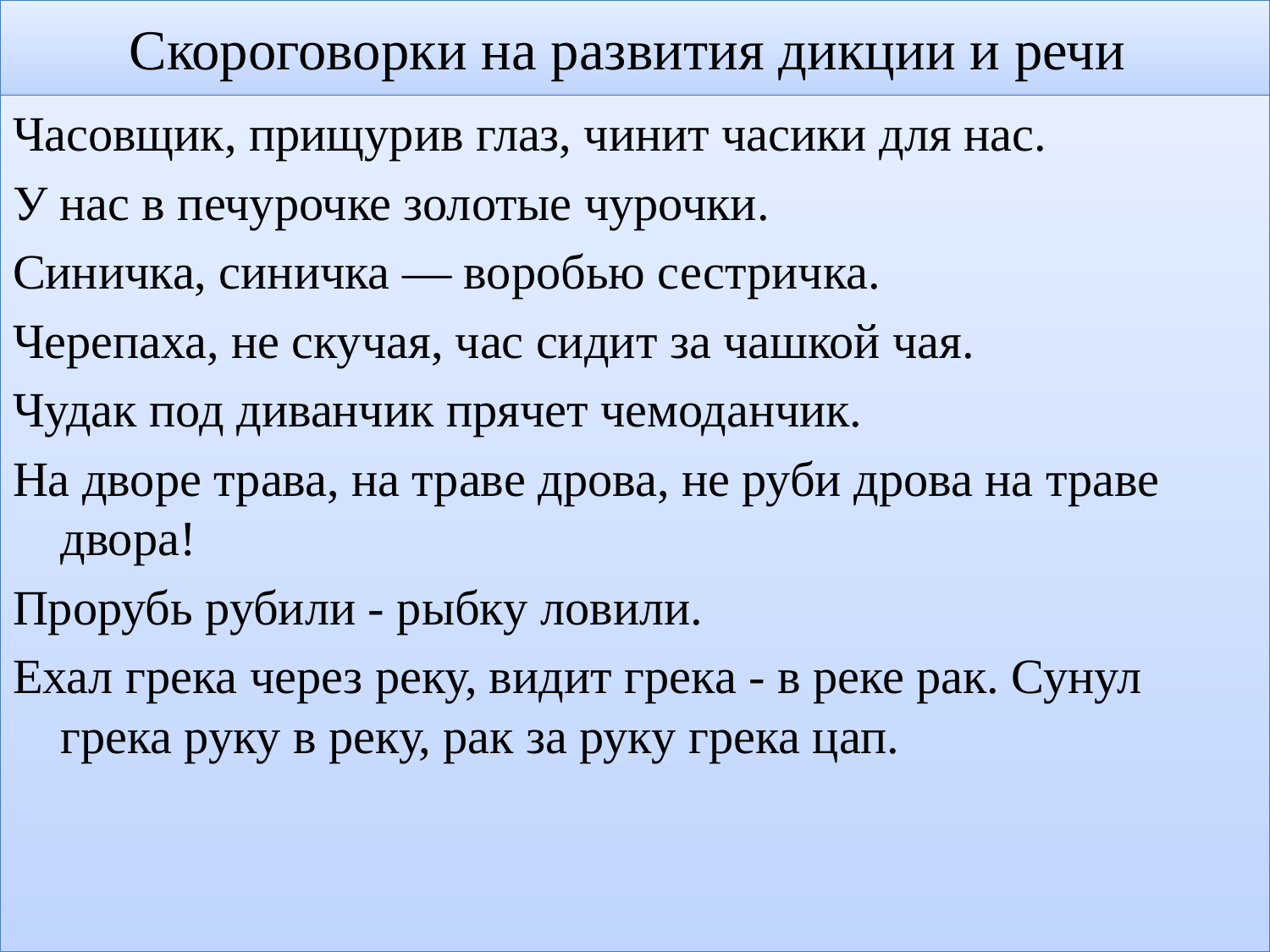

# Скороговорки на развития дикции и речи
Часовщик, прищурив глаз, чинит часики для нас.
У нас в печурочке золотые чурочки.
Синичка, синичка — воробью сестричка.
Черепаха, не скучая, час сидит за чашкой чая.
Чудак под диванчик прячет чемоданчик.
На дворе трава, на траве дрова, не руби дрова на траве двора!
Прорубь рубили - рыбку ловили.
Ехал грека через реку, видит грека - в реке рак. Сунул грека руку в реку, рак за руку грека цап.